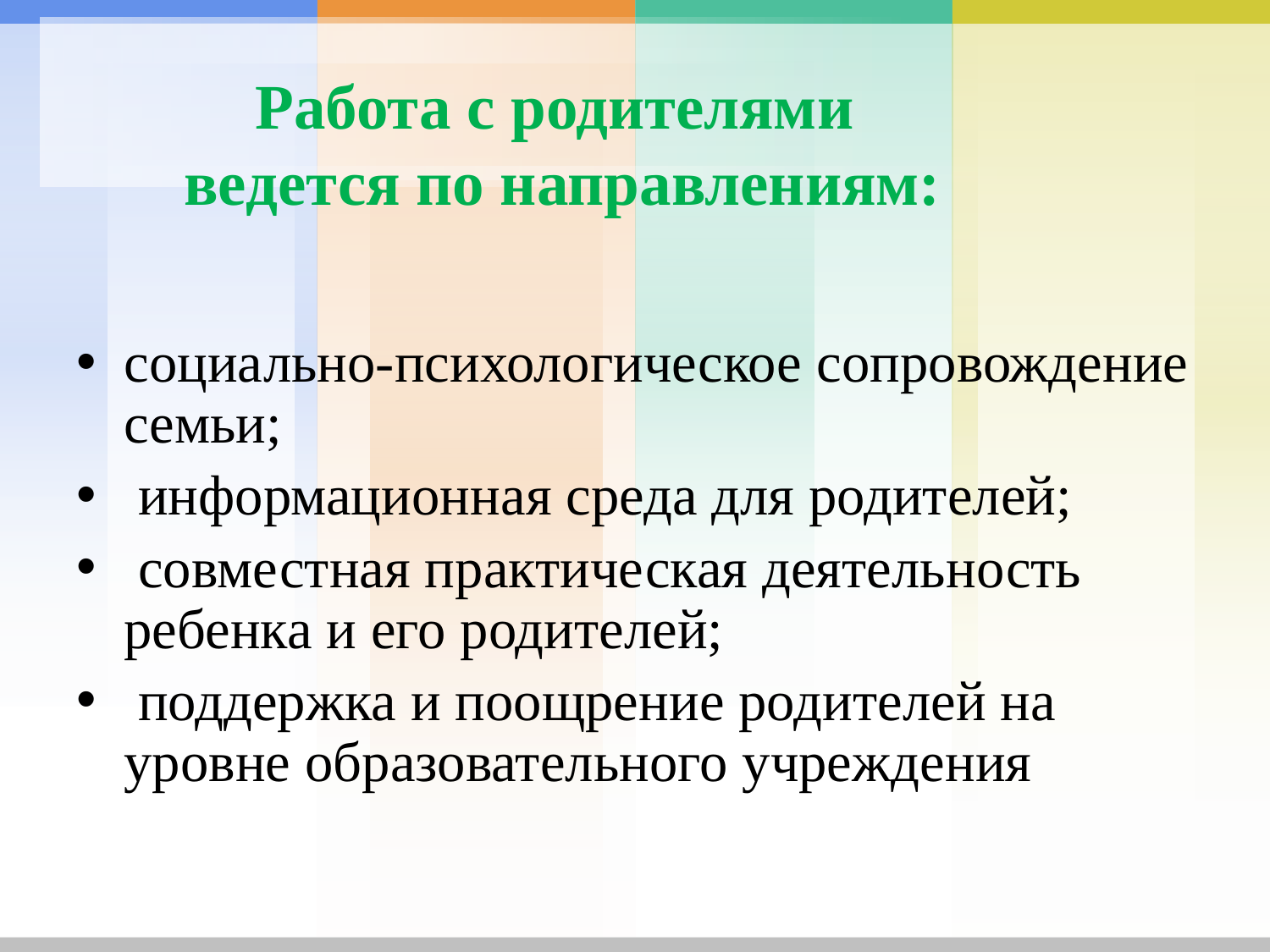

# Работа с родителями ведется по направлениям:
социально-психологическое сопровождение семьи;
 информационная среда для родителей;
 совместная практическая деятельность  ребенка и его родителей;
 поддержка и поощрение родителей на уровне образовательного учреждения